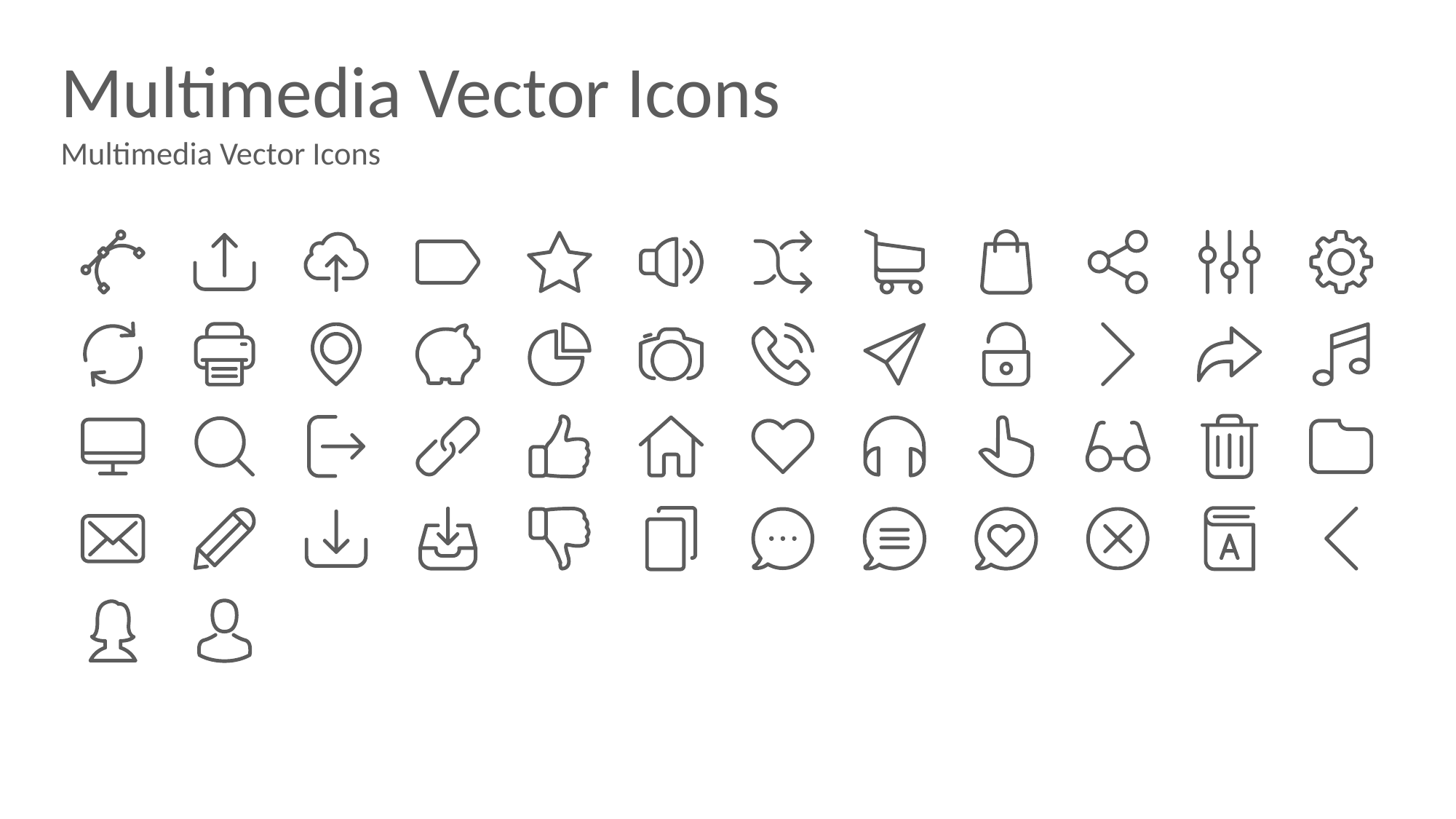

# Multimedia Vector Icons
Multimedia Vector Icons